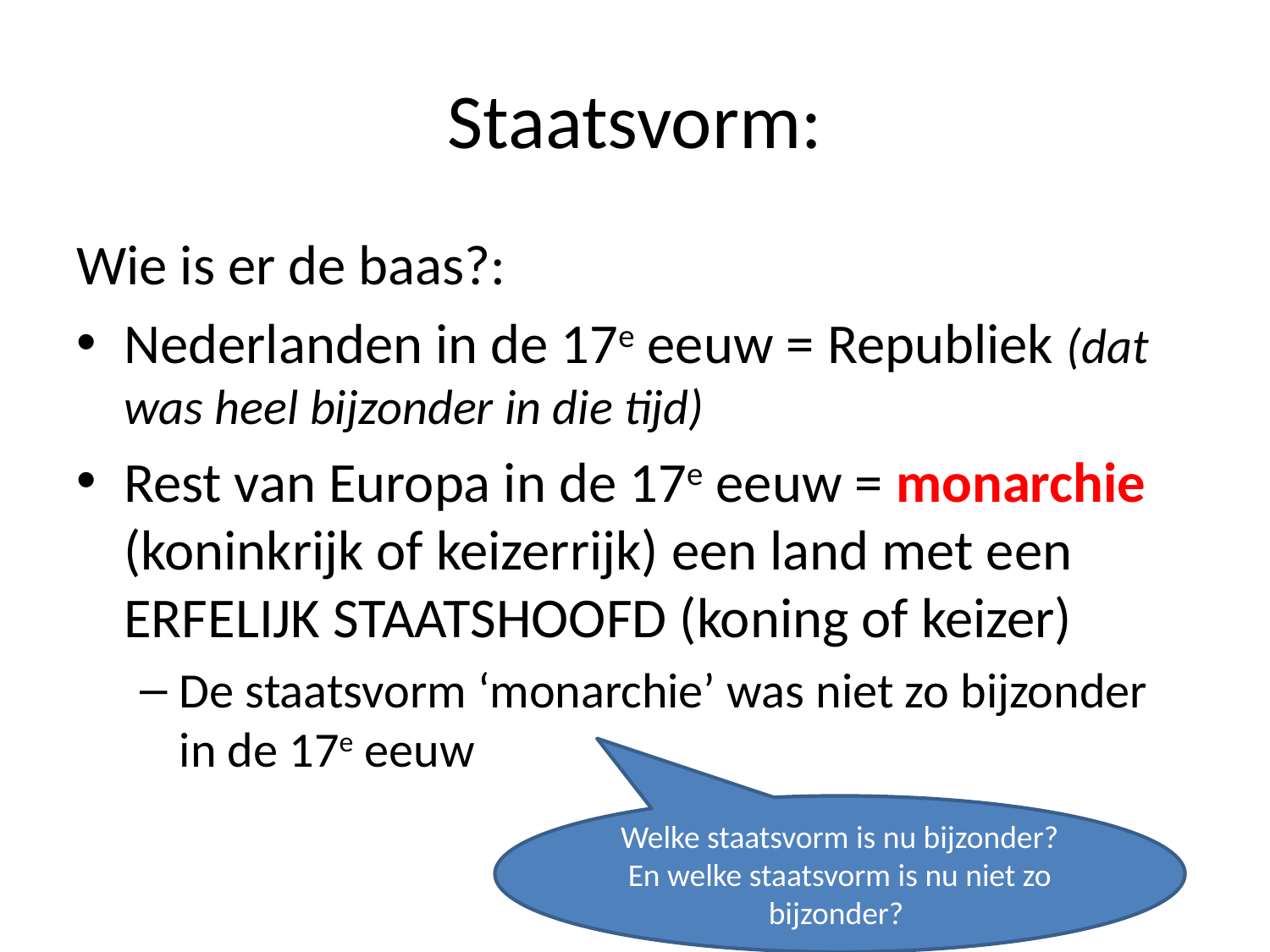

# Staatsvorm:
Wie is er de baas?:
Nederlanden in de 17e eeuw = Republiek (dat was heel bijzonder in die tijd)
Rest van Europa in de 17e eeuw = monarchie (koninkrijk of keizerrijk) een land met een ERFELIJK STAATSHOOFD (koning of keizer)
De staatsvorm ‘monarchie’ was niet zo bijzonder in de 17e eeuw
Welke staatsvorm is nu bijzonder? En welke staatsvorm is nu niet zo bijzonder?